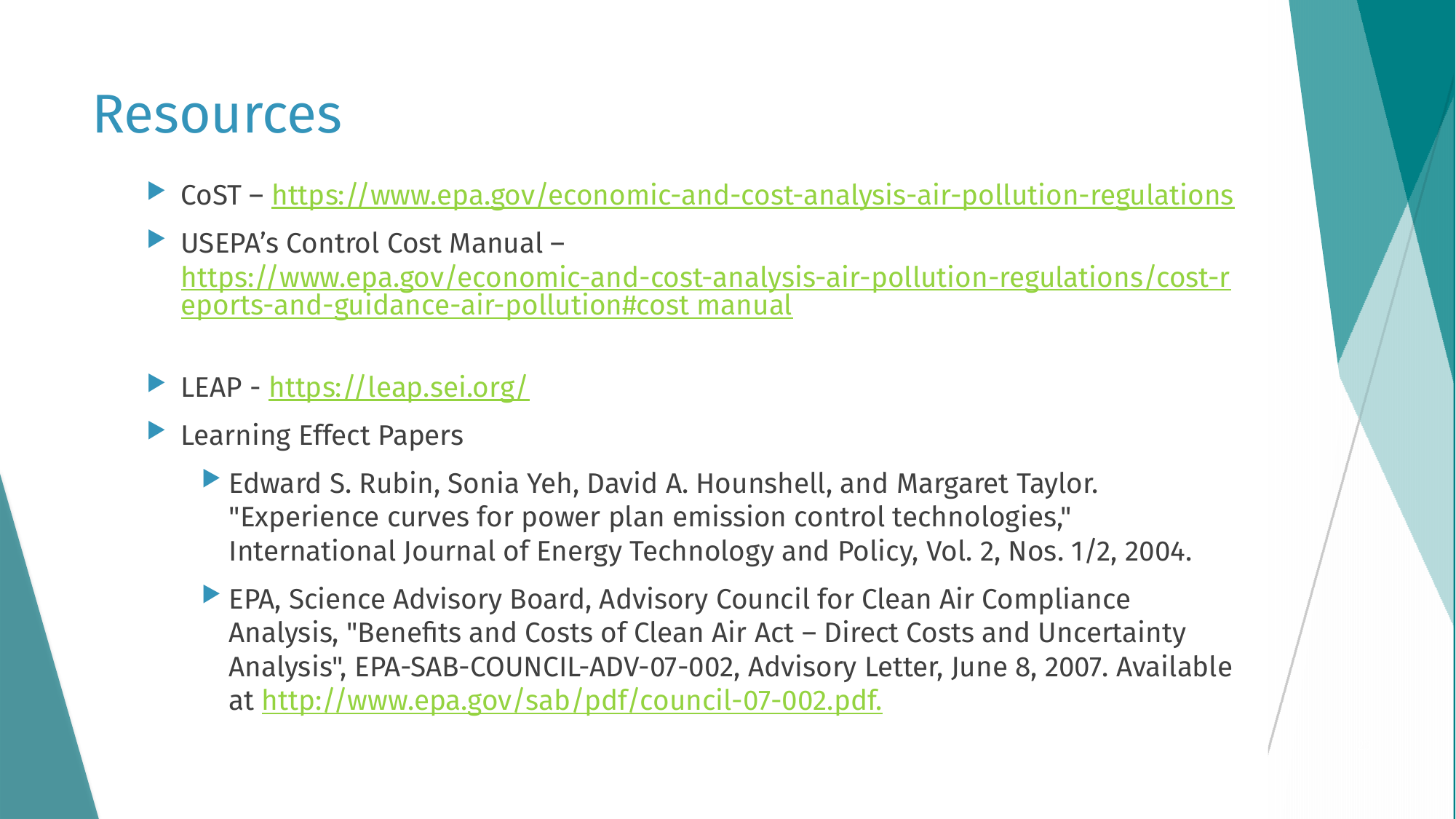

# Resources
CoST – https://www.epa.gov/economic-and-cost-analysis-air-pollution-regulations
USEPA’s Control Cost Manual – https://www.epa.gov/economic-and-cost-analysis-air-pollution-regulations/cost-reports-and-guidance-air-pollution#cost manual
LEAP - https://leap.sei.org/
Learning Effect Papers
Edward S. Rubin, Sonia Yeh, David A. Hounshell, and Margaret Taylor. "Experience curves for power plan emission control technologies," International Journal of Energy Technology and Policy, Vol. 2, Nos. 1/2, 2004.
EPA, Science Advisory Board, Advisory Council for Clean Air Compliance Analysis, "Benefits and Costs of Clean Air Act – Direct Costs and Uncertainty Analysis", EPA-SAB-COUNCIL-ADV-07-002, Advisory Letter, June 8, 2007. Available at http://www.epa.gov/sab/pdf/council-07-002.pdf.

23